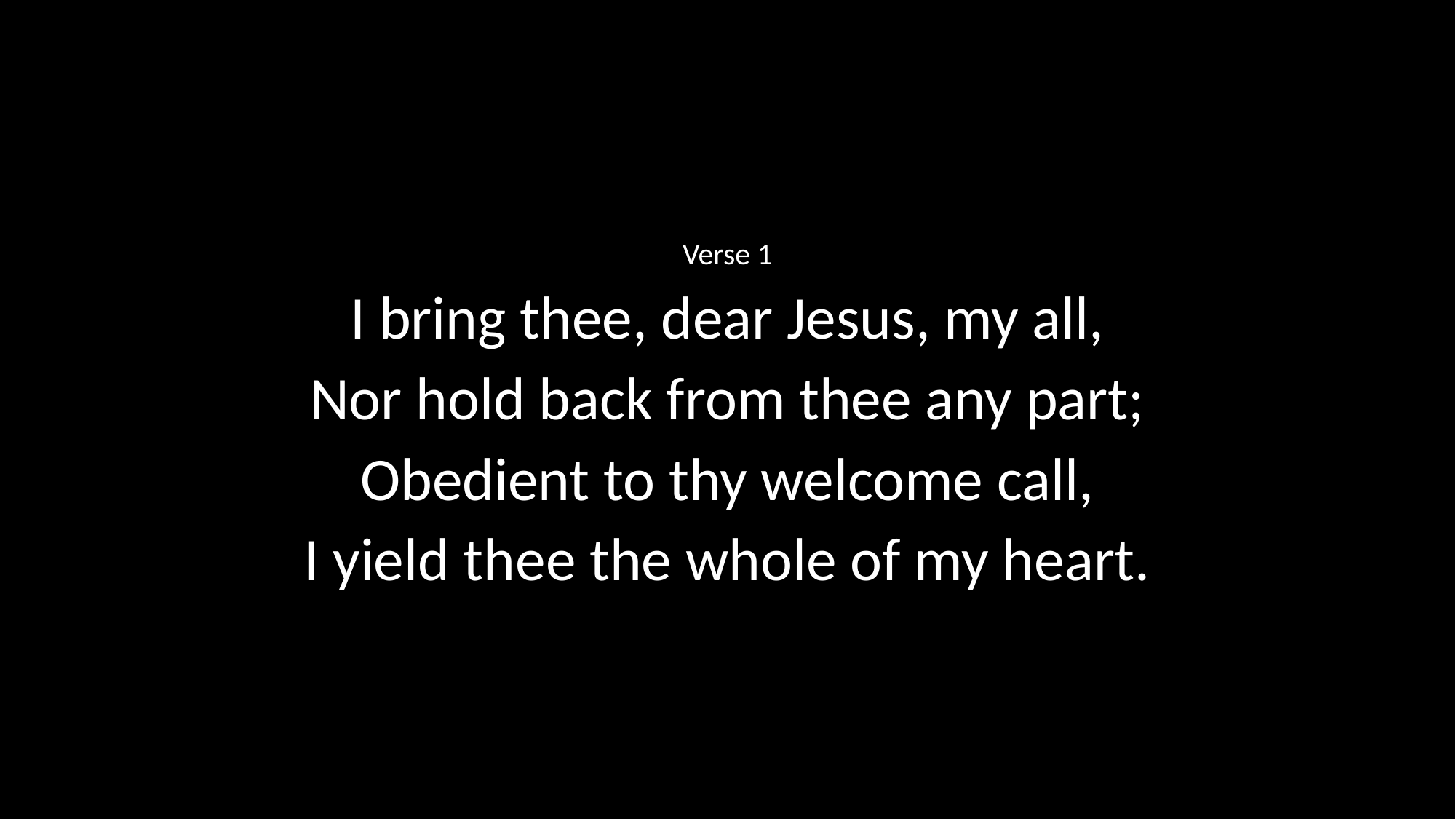

Verse 1
I bring thee, dear Jesus, my all,
Nor hold back from thee any part;
Obedient to thy welcome call,
I yield thee the whole of my heart.